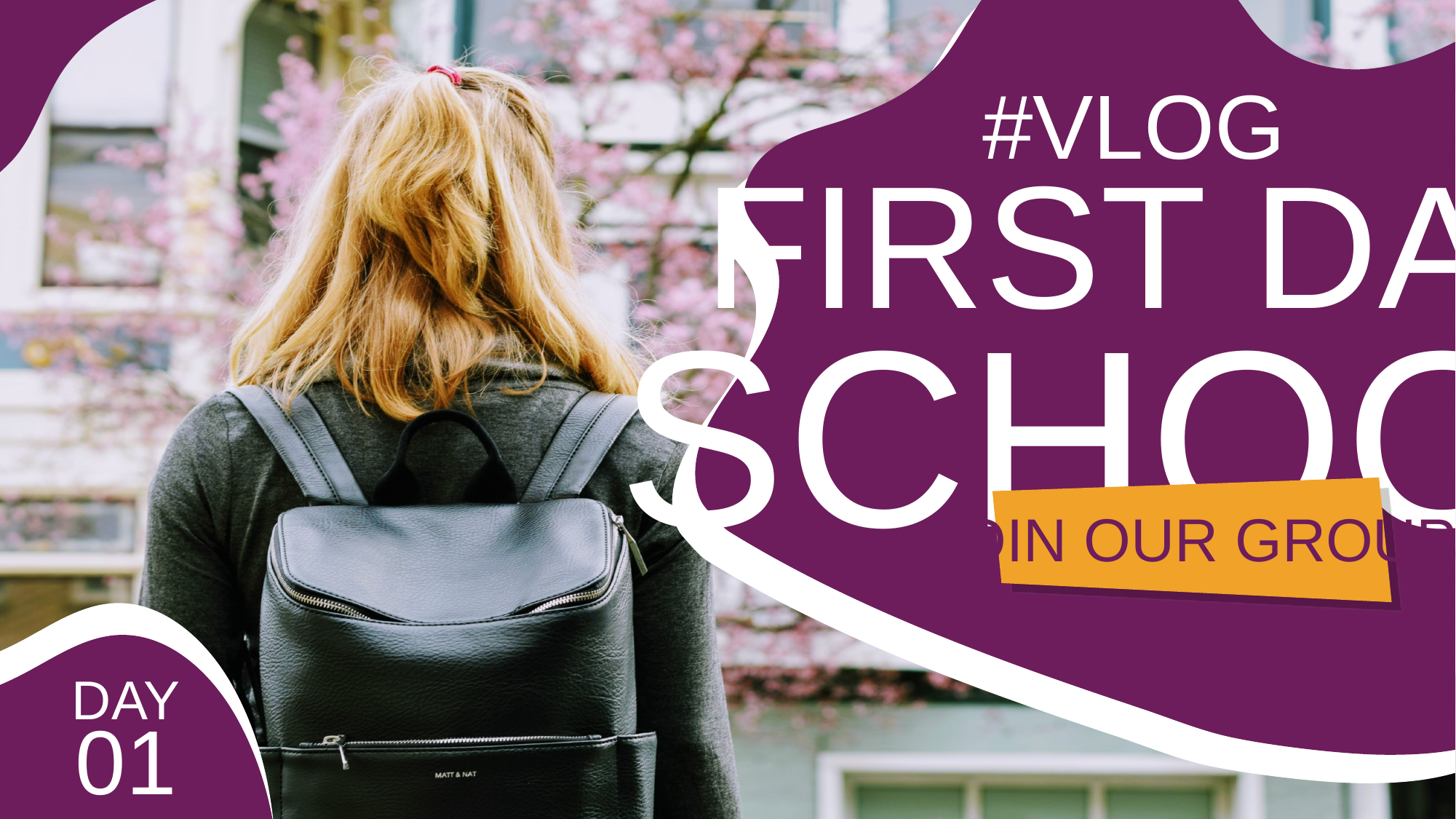

#VLOG
FIRST DAY
SCHOOL

JOIN OUR GROUP

DAY
01